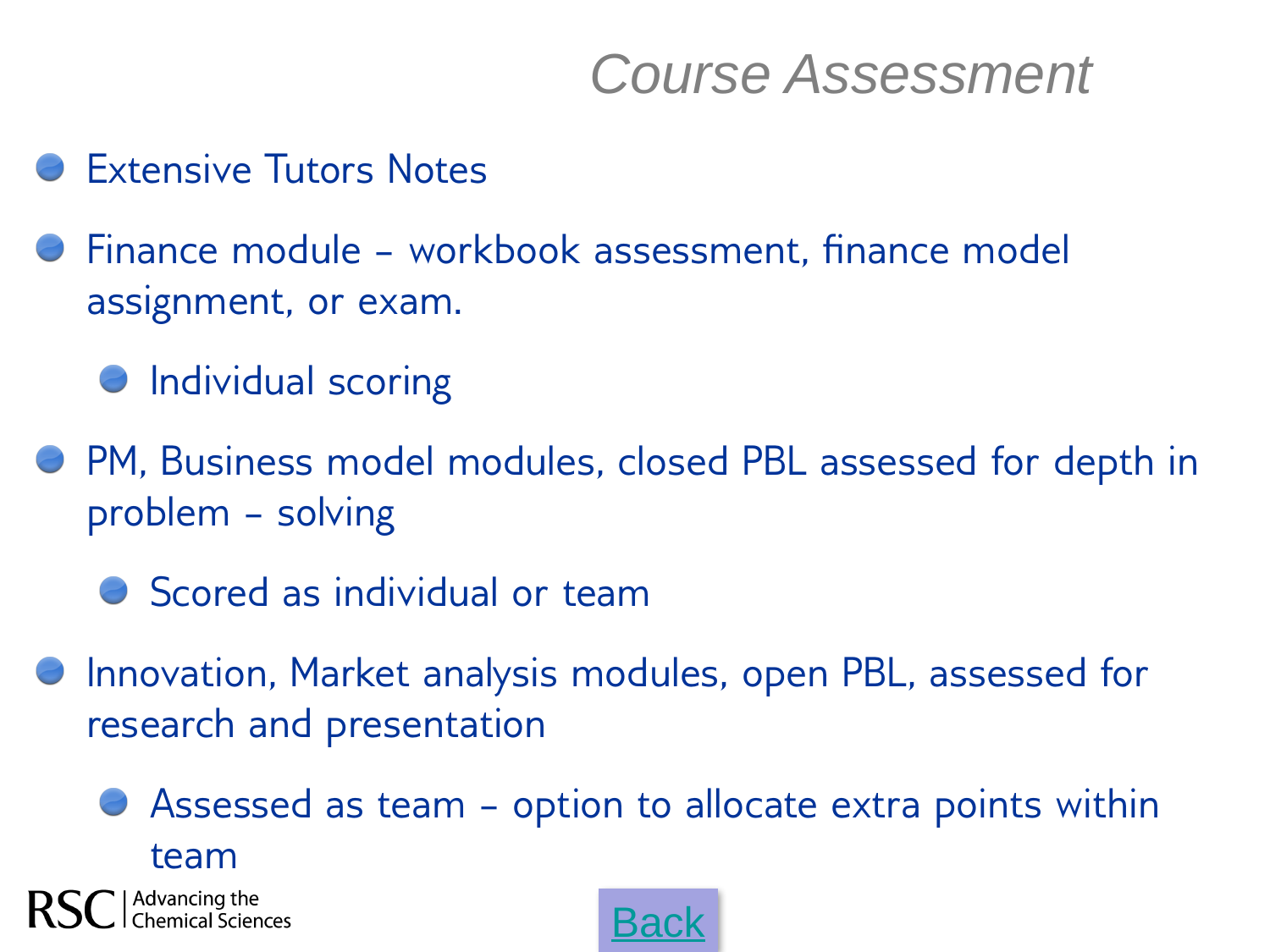

# Course Assessment

Extensive Tutors Notes
Finance module – workbook assessment, finance model assignment, or exam.
Individual scoring
PM, Business model modules, closed PBL assessed for depth in problem – solving
Scored as individual or team
Innovation, Market analysis modules, open PBL, assessed for research and presentation
Assessed as team – option to allocate extra points within team

Back